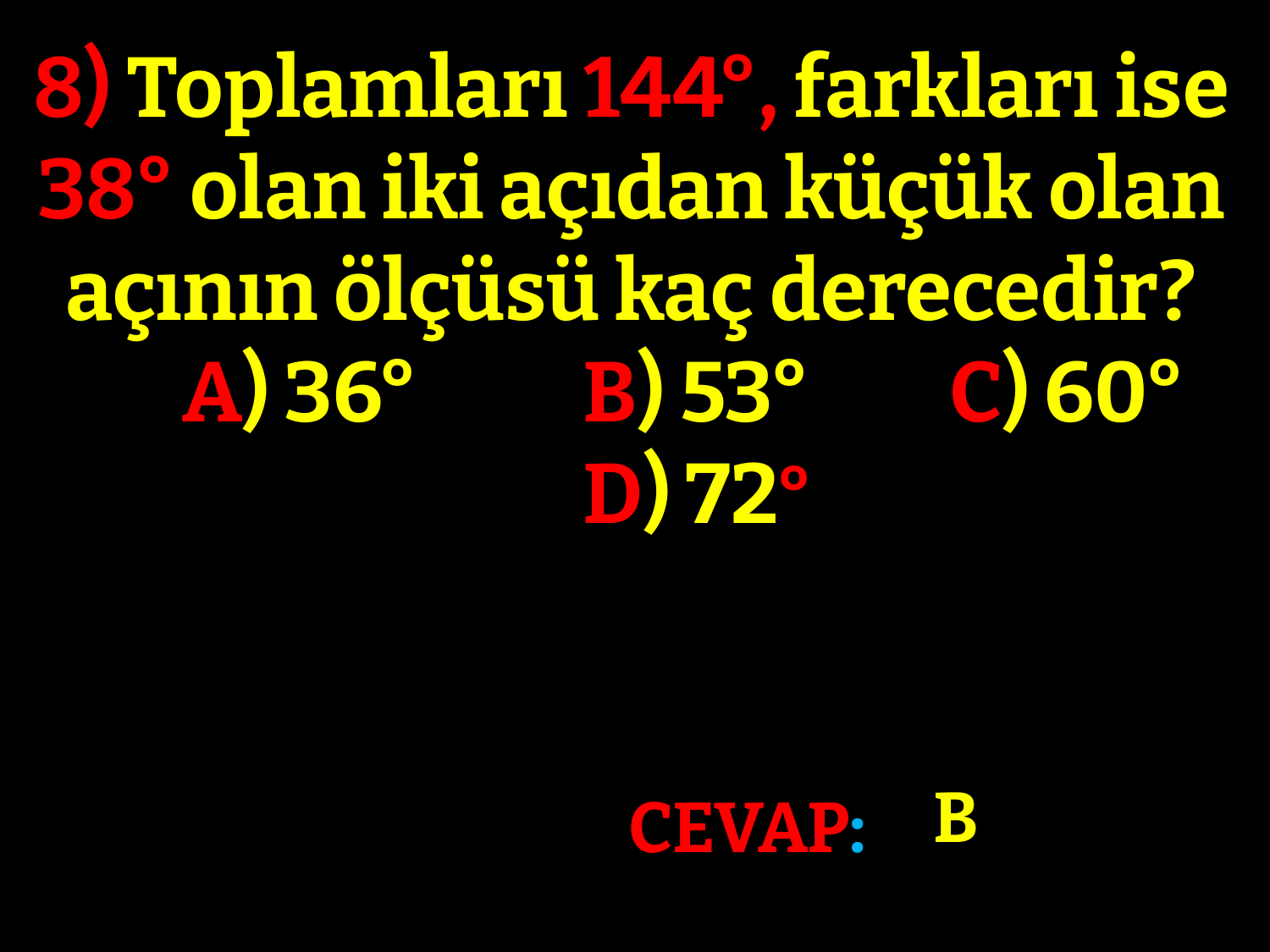

8) Toplamları 144°, farkları ise 38° olan iki açıdan küçük olan açının ölçüsü kaç derecedir?
        A) 36°		 B) 53°		C) 60°		 D) 72°
#
B
CEVAP: